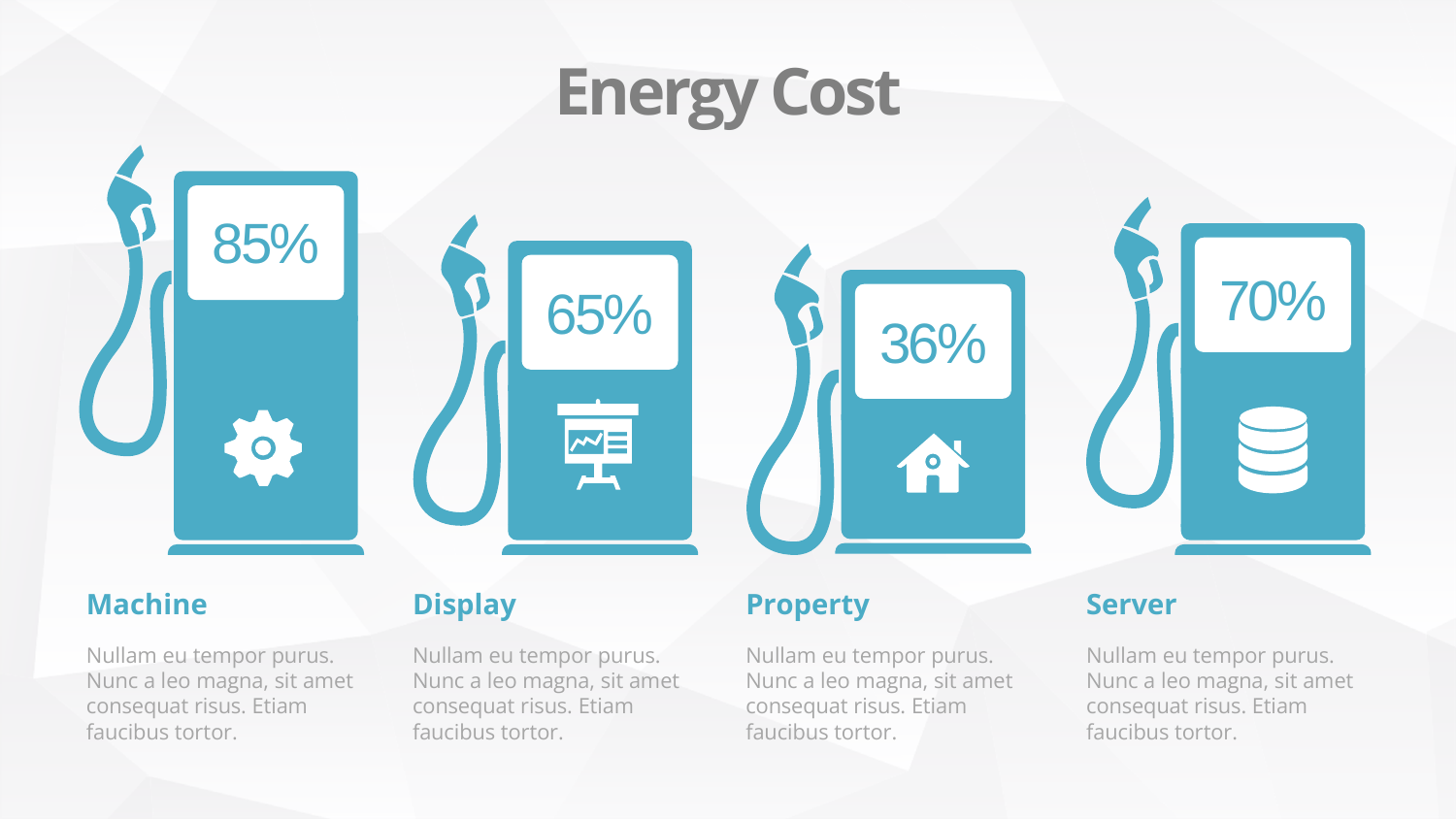

Energy Cost

85%

70%
65%
36%

Machine

Nullam eu tempor purus. Nunc a leo magna, sit amet consequat risus. Etiam faucibus tortor.
Display

Nullam eu tempor purus. Nunc a leo magna, sit amet consequat risus. Etiam faucibus tortor.
Property

Nullam eu tempor purus. Nunc a leo magna, sit amet consequat risus. Etiam faucibus tortor.
Server

Nullam eu tempor purus. Nunc a leo magna, sit amet consequat risus. Etiam faucibus tortor.